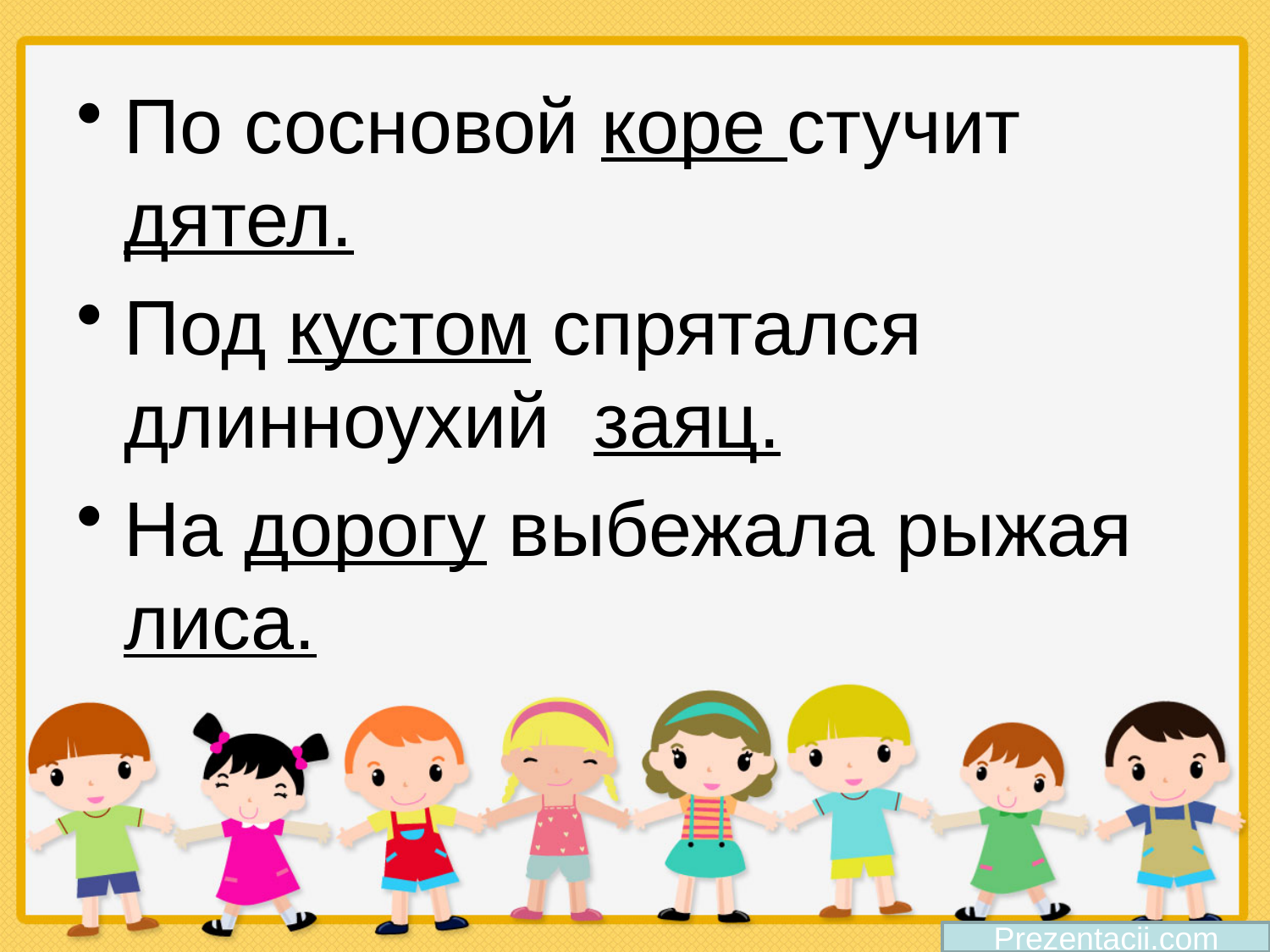

По сосновой коре стучит дятел.
Под кустом спрятался длинноухий  заяц.
На дорогу выбежала рыжая лиса.

Prezentacii.com